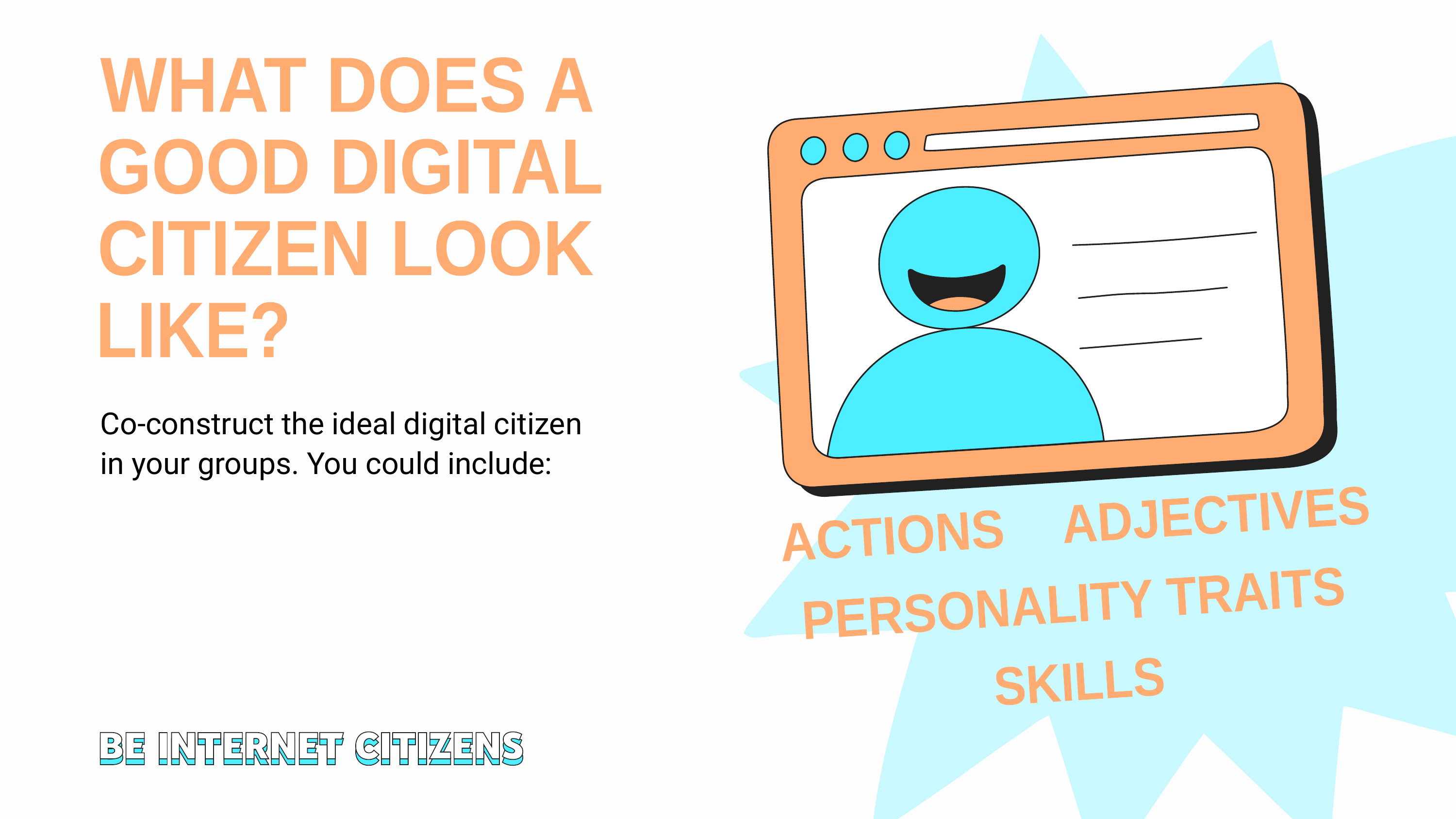

WHAT DOES A

GOOD DIGITAL
CITIZEN LOOK
LIKE?
Co-construct the ideal digital citizen in your groups. You could include:
ADJECTIVES
ACTIONS
PERSONALITY TRAITS
SKILLS